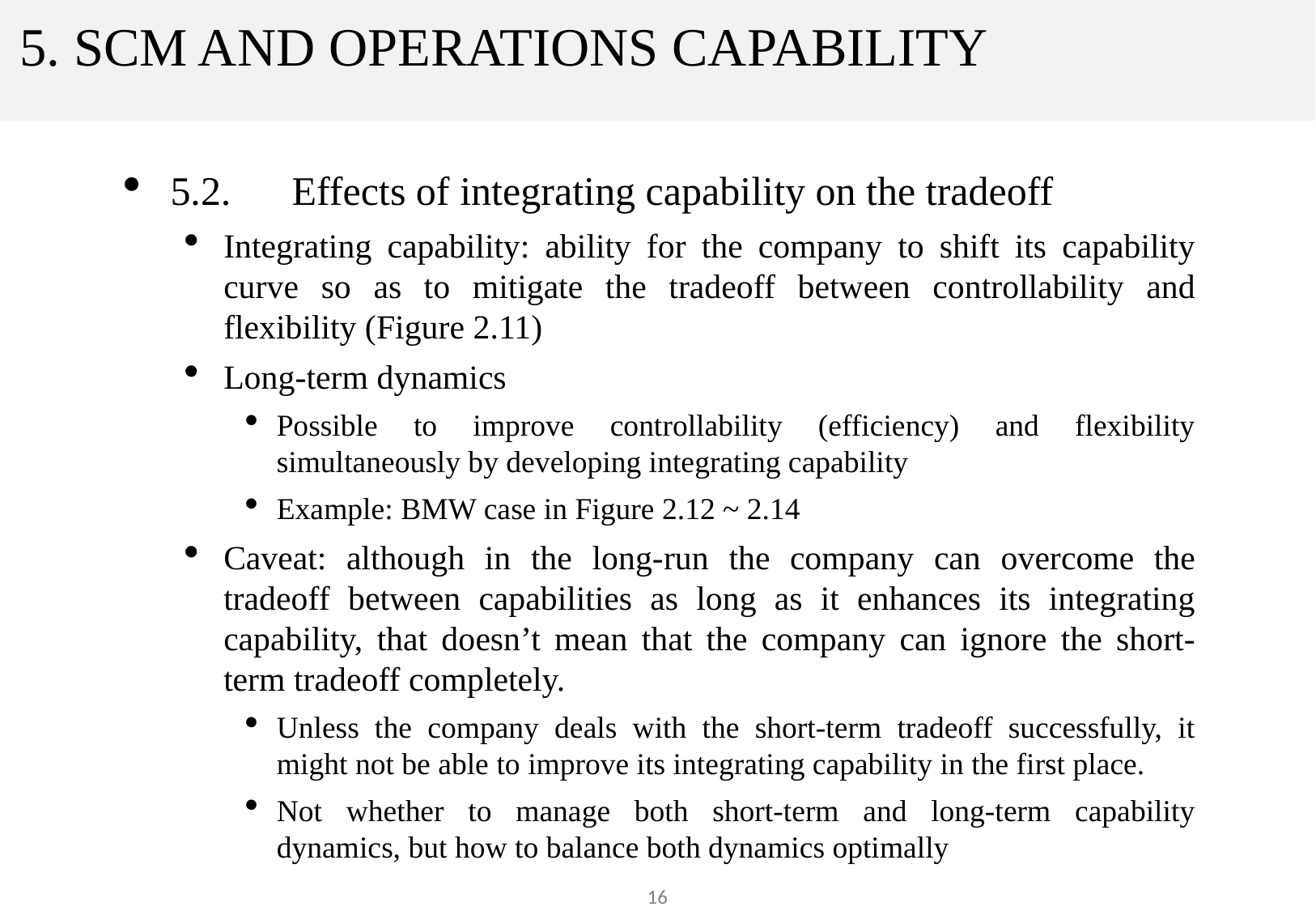

# 5. SCM AND OPERATIONS CAPABILITY
5.2.	Effects of integrating capability on the tradeoff
Integrating capability: ability for the company to shift its capability curve so as to mitigate the tradeoff between controllability and flexibility (Figure 2.11)
Long-term dynamics
Possible to improve controllability (efficiency) and flexibility simultaneously by developing integrating capability
Example: BMW case in Figure 2.12 ~ 2.14
Caveat: although in the long‐run the company can overcome the tradeoff between capabilities as long as it enhances its integrating capability, that doesn’t mean that the company can ignore the short‐term tradeoff completely.
Unless the company deals with the short‐term tradeoff successfully, it might not be able to improve its integrating capability in the first place.
Not whether to manage both short‐term and long‐term capability dynamics, but how to balance both dynamics optimally